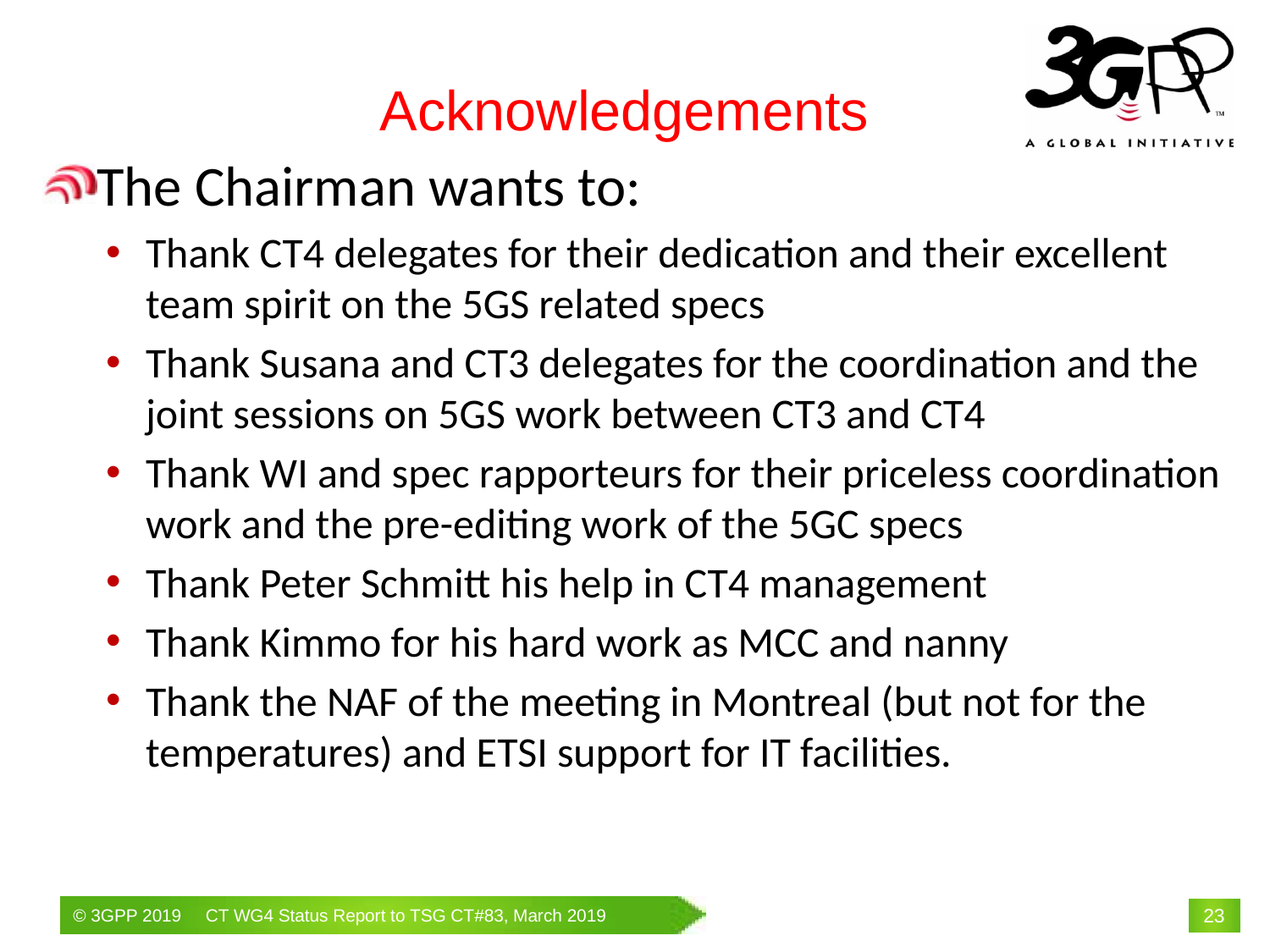

# Acknowledgements
The Chairman wants to:
Thank CT4 delegates for their dedication and their excellent team spirit on the 5GS related specs
Thank Susana and CT3 delegates for the coordination and the joint sessions on 5GS work between CT3 and CT4
Thank WI and spec rapporteurs for their priceless coordination work and the pre-editing work of the 5GC specs
Thank Peter Schmitt his help in CT4 management
Thank Kimmo for his hard work as MCC and nanny
Thank the NAF of the meeting in Montreal (but not for the temperatures) and ETSI support for IT facilities.